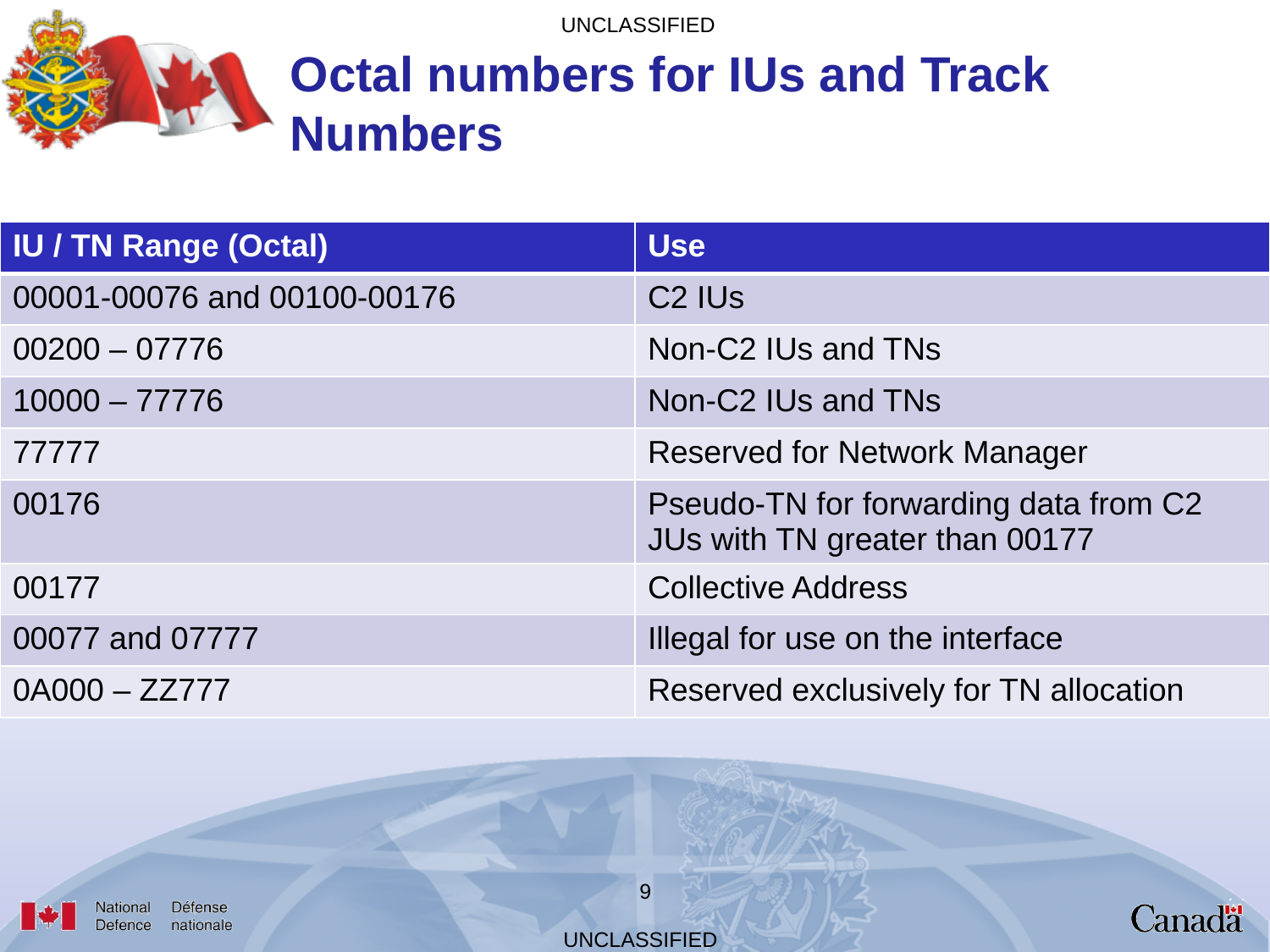

# Octal numbers for IUs and Track Numbers
| IU / TN Range (Octal) | Use |
| --- | --- |
| 00001-00076 and 00100-00176 | C2 IUs |
| 00200 – 07776 | Non-C2 IUs and TNs |
| 10000 – 77776 | Non-C2 IUs and TNs |
| 77777 | Reserved for Network Manager |
| 00176 | Pseudo-TN for forwarding data from C2 JUs with TN greater than 00177 |
| 00177 | Collective Address |
| 00077 and 07777 | Illegal for use on the interface |
| 0A000 – ZZ777 | Reserved exclusively for TN allocation |